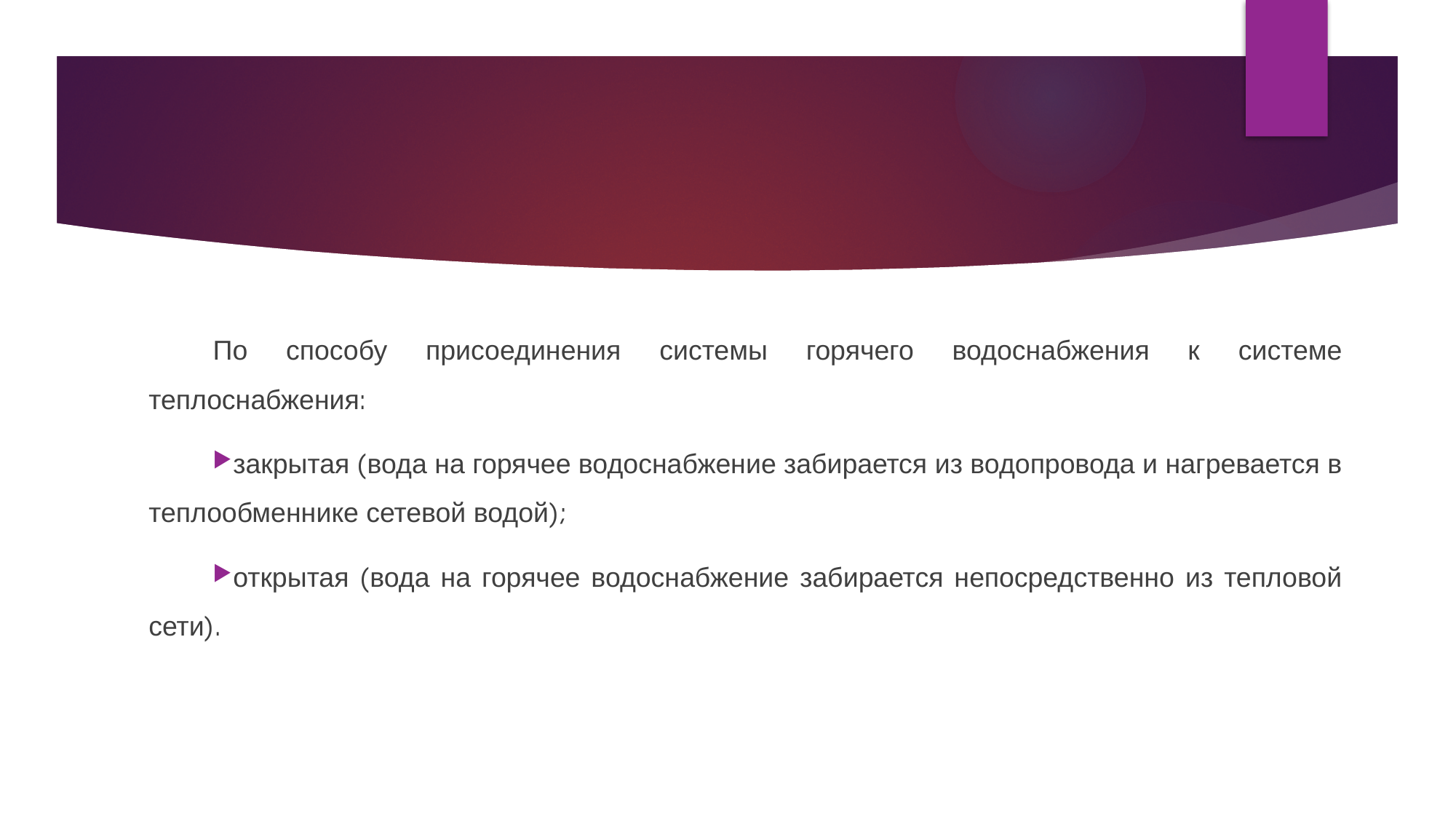

#
По способу присоединения системы горячего водоснабжения к системе теплоснабжения:
закрытая (вода на горячее водоснабжение забирается из водопровода и нагревается в теплообменнике сетевой водой);
открытая (вода на горячее водоснабжение забирается непосредственно из тепловой сети).